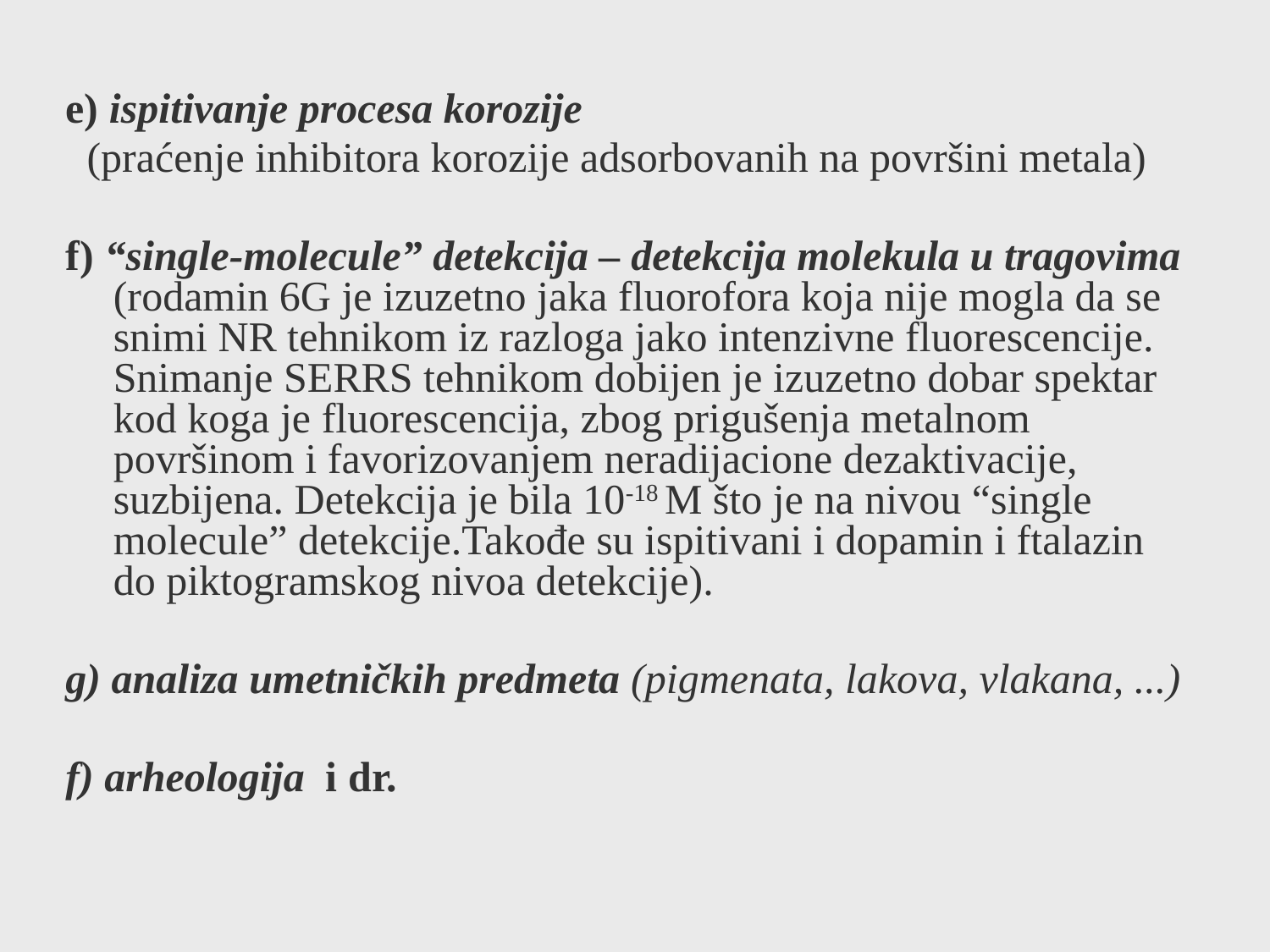

e) ispitivanje procesa korozije
  (praćenje inhibitora korozije adsorbovanih na površini metala)

f) “single-molecule” detekcija – detekcija molekula u tragovima (rodamin 6G je izuzetno jaka fluorofora koja nije mogla da se snimi NR tehnikom iz razloga jako intenzivne fluorescencije. Snimanje SERRS tehnikom dobijen je izuzetno dobar spektar kod koga je fluorescencija, zbog prigušenja metalnom površinom i favorizovanjem neradijacione dezaktivacije, suzbijena. Detekcija je bila 10-18 M što je na nivou “single molecule” detekcije.Takođe su ispitivani i dopamin i ftalazin do piktogramskog nivoa detekcije).

g) analiza umetničkih predmeta (pigmenata, lakova, vlakana, ...)

f) arheologija  i dr.